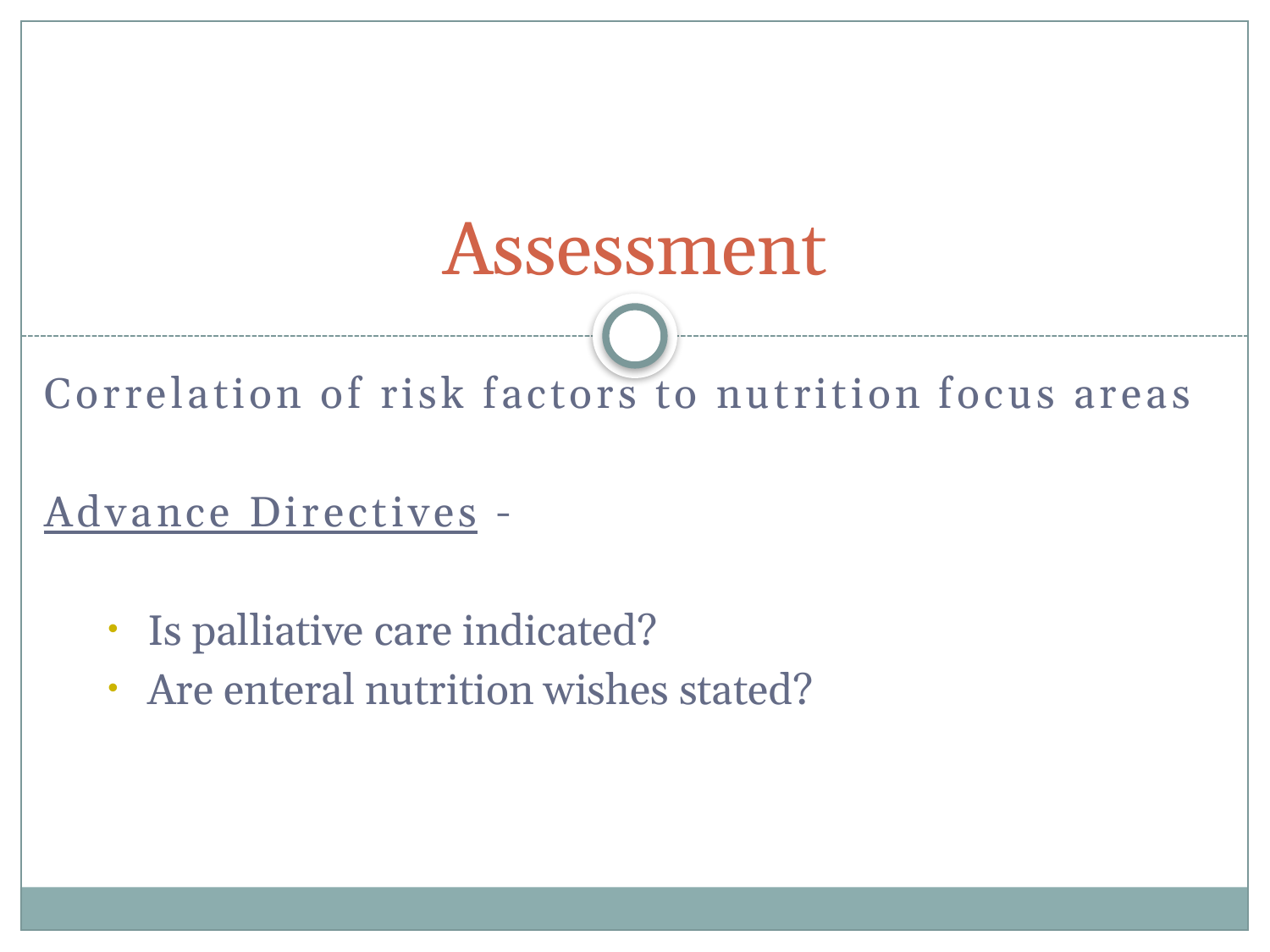

# Assessment
Correlation of risk factors to nutrition focus areas

Advance Directives -

Is palliative care indicated?
Are enteral nutrition wishes stated?